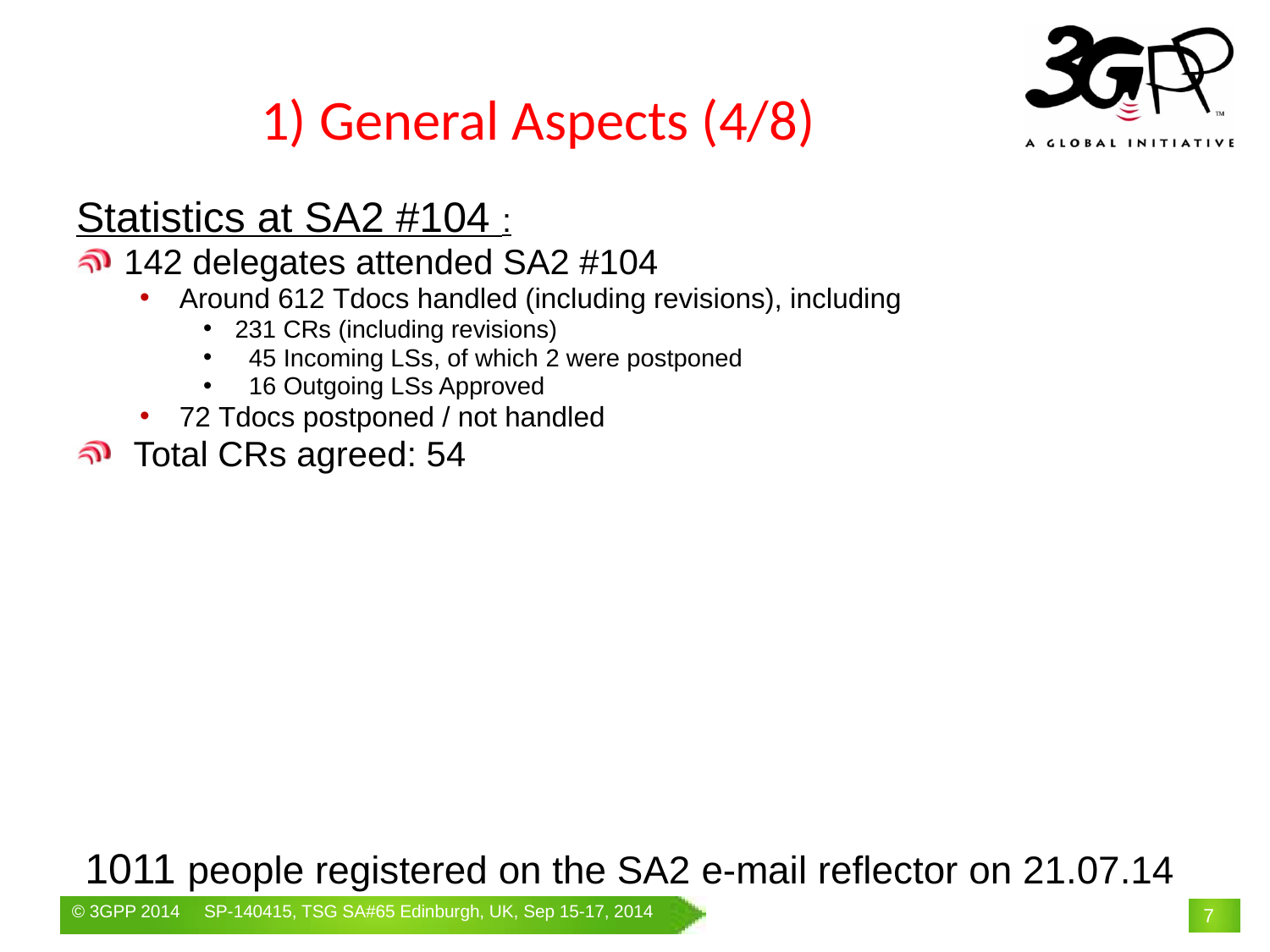

# 1) General Aspects (4/8)
Statistics at SA2 #104 :
142 delegates attended SA2 #104
Around 612 Tdocs handled (including revisions), including
231 CRs (including revisions)
  45 Incoming LSs, of which 2 were postponed
  16 Outgoing LSs Approved
72 Tdocs postponed / not handled
 Total CRs agreed: 54

1011 people registered on the SA2 e-mail reflector on 21.07.14